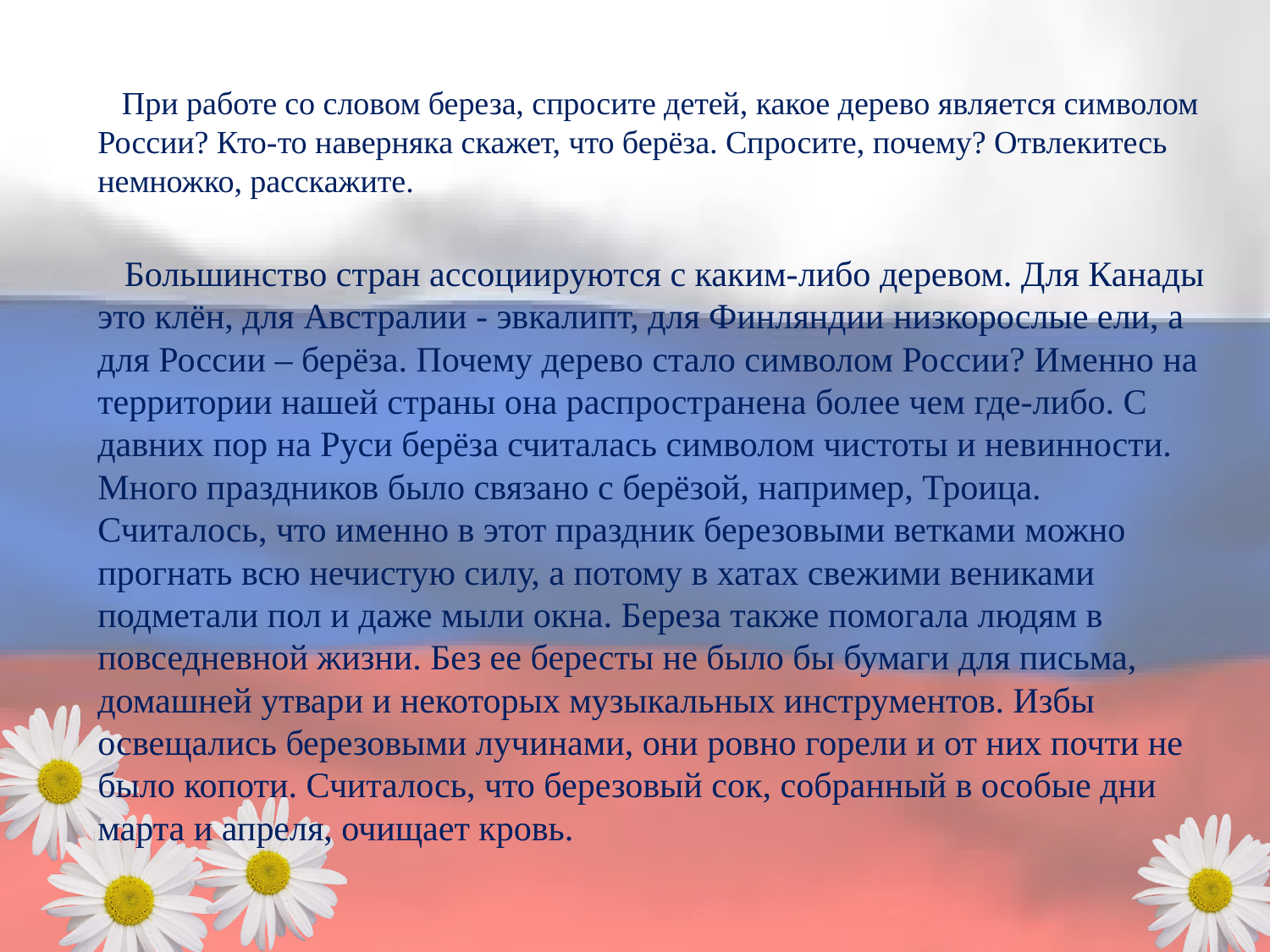

При работе со словом береза, спросите детей, какое дерево является символом России? Кто-то наверняка скажет, что берёза. Спросите, почему? Отвлекитесь немножко, расскажите.

   Большинство стран ассоциируются с каким-либо деревом. Для Канады это клён, для Австралии - эвкалипт, для Финляндии низкорослые ели, а для России – берёза. Почему дерево стало символом России? Именно на территории нашей страны она распространена более чем где-либо. С давних пор на Руси берёза считалась символом чистоты и невинности. Много праздников было связано с берёзой, например, Троица. Считалось, что именно в этот праздник березовыми ветками можно прогнать всю нечистую силу, а потому в хатах свежими вениками подметали пол и даже мыли окна. Береза также помогала людям в повседневной жизни. Без ее бересты не было бы бумаги для письма, домашней утвари и некоторых музыкальных инструментов. Избы освещались березовыми лучинами, они ровно горели и от них почти не было копоти. Считалось, что березовый сок, собранный в особые дни марта и апреля, очищает кровь.